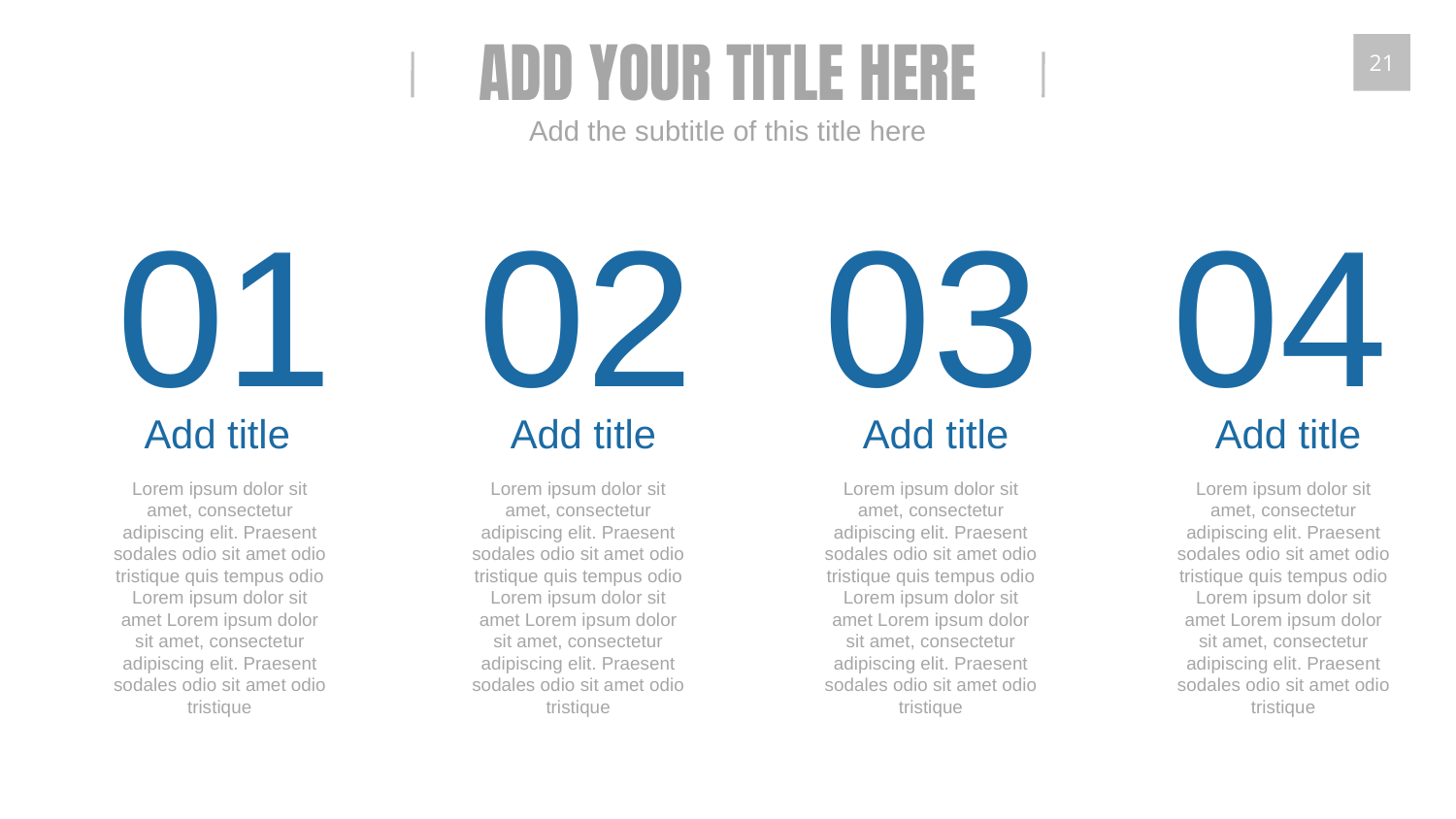

ADD YOUR TITLE HERE
Add the subtitle of this title here
21
01
02
03
04
Add title
Add title
Add title
Add title
Lorem ipsum dolor sit amet, consectetur adipiscing elit. Praesent sodales odio sit amet odio tristique quis tempus odio Lorem ipsum dolor sit amet Lorem ipsum dolor sit amet, consectetur adipiscing elit. Praesent sodales odio sit amet odio tristique
Lorem ipsum dolor sit amet, consectetur adipiscing elit. Praesent sodales odio sit amet odio tristique quis tempus odio Lorem ipsum dolor sit amet Lorem ipsum dolor sit amet, consectetur adipiscing elit. Praesent sodales odio sit amet odio tristique
Lorem ipsum dolor sit amet, consectetur adipiscing elit. Praesent sodales odio sit amet odio tristique quis tempus odio Lorem ipsum dolor sit amet Lorem ipsum dolor sit amet, consectetur adipiscing elit. Praesent sodales odio sit amet odio tristique
Lorem ipsum dolor sit amet, consectetur adipiscing elit. Praesent sodales odio sit amet odio tristique quis tempus odio Lorem ipsum dolor sit amet Lorem ipsum dolor sit amet, consectetur adipiscing elit. Praesent sodales odio sit amet odio tristique